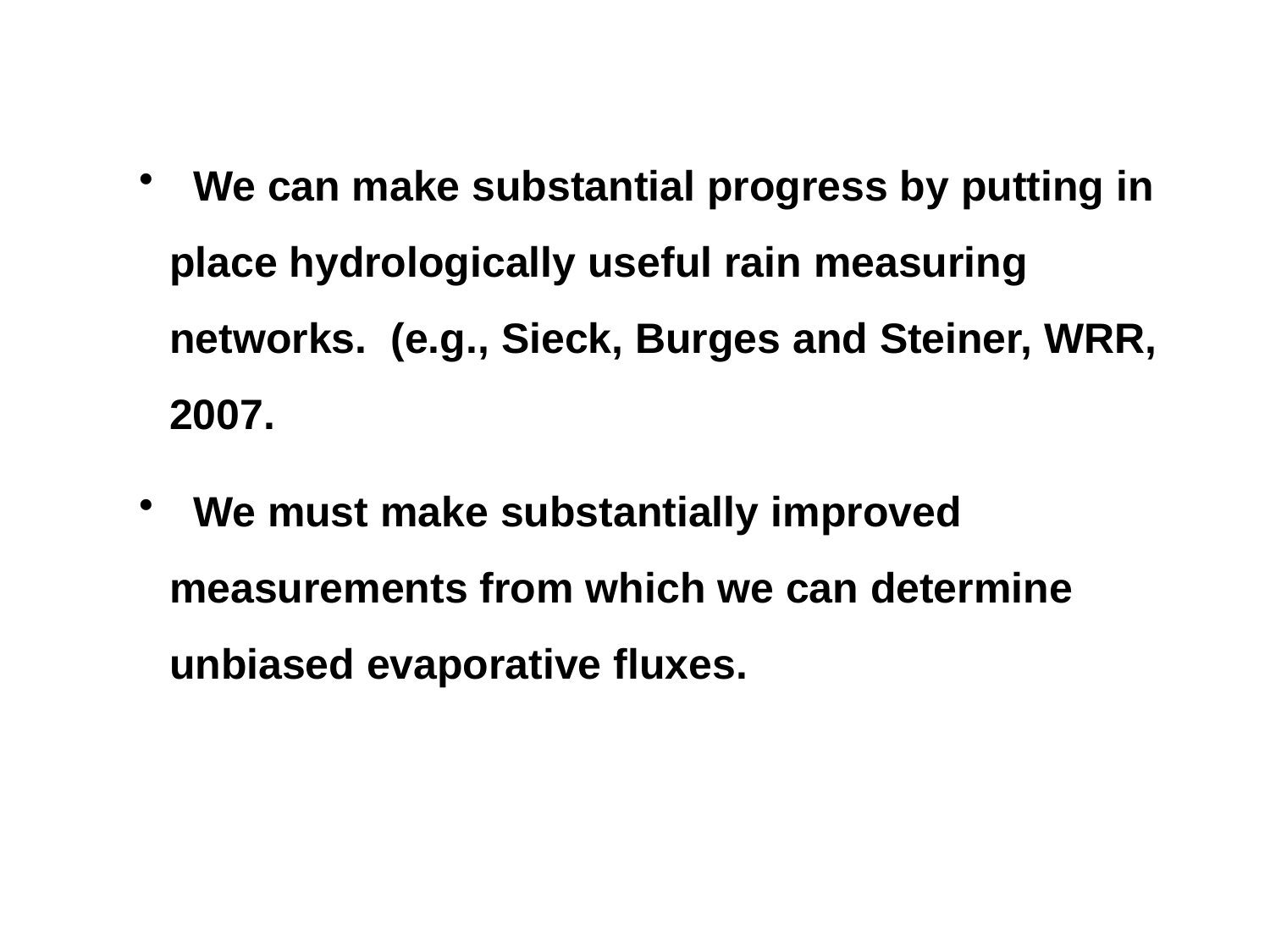

We can make substantial progress by putting in place hydrologically useful rain measuring networks.  (e.g., Sieck, Burges and Steiner, WRR, 2007.
  We must make substantially improved measurements from which we can determine unbiased evaporative fluxes.